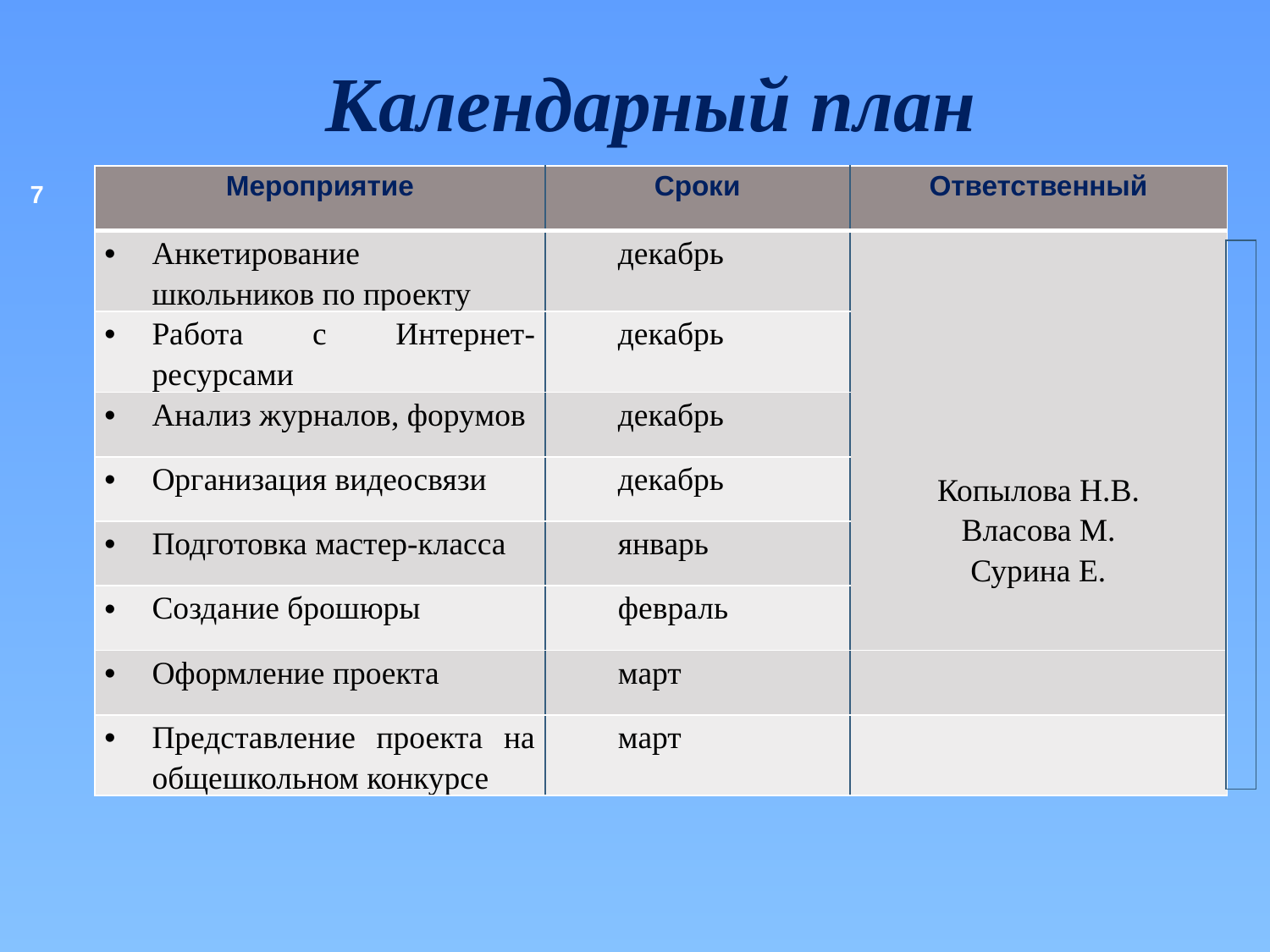

# Календарный план
| Мероприятие | Сроки | Ответственный |
| --- | --- | --- |
| Анкетирование школьников по проекту | декабрь | Копылова Н.В. Власова М. Сурина Е. |
| Работа с Интернет-ресурсами | декабрь |  |
| Анализ журналов, форумов | декабрь |  |
| Организация видеосвязи | декабрь |  |
| Подготовка мастер-класса | январь |  |
| Создание брошюры | февраль |  |
| Оформление проекта | март |  |
| Представление проекта на общешкольном конкурсе | март |  |
7
|  |
| --- |